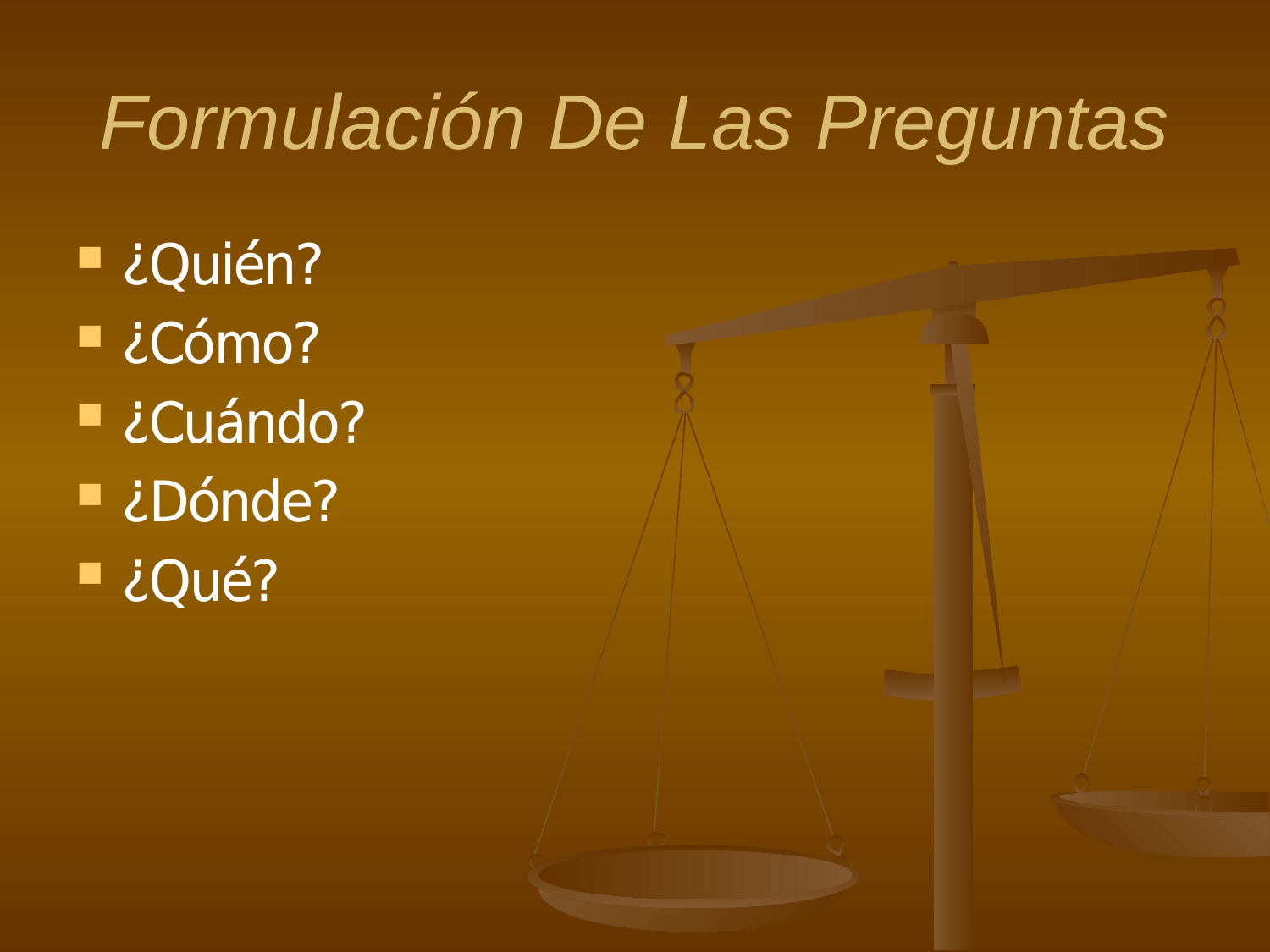

# Formulación De Las Preguntas
¿Quién?
¿Cómo?
¿Cuándo?
¿Dónde?
¿Qué?